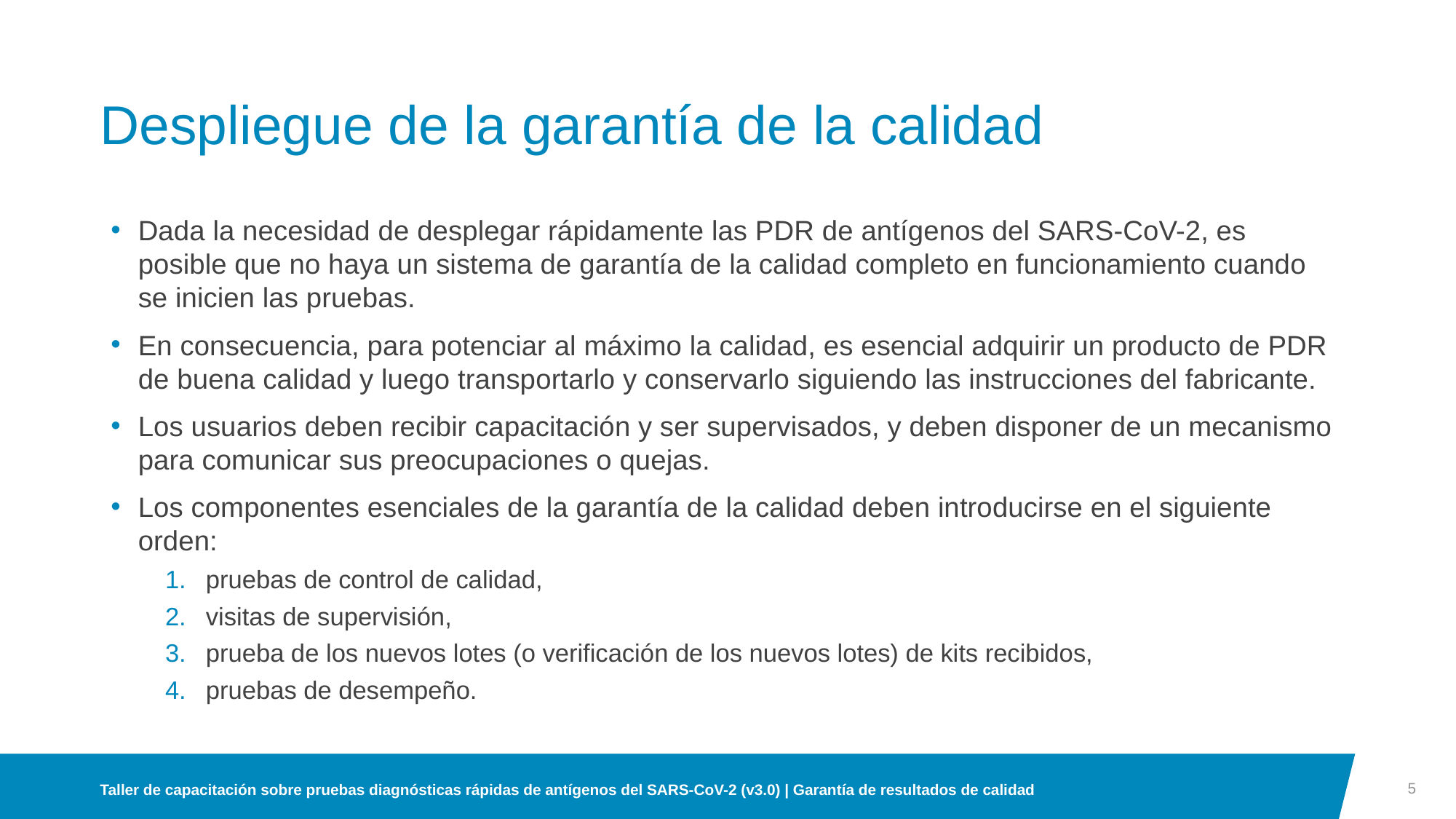

# Despliegue de la garantía de la calidad
Dada la necesidad de desplegar rápidamente las PDR de antígenos del SARS-CoV-2, es posible que no haya un sistema de garantía de la calidad completo en funcionamiento cuando se inicien las pruebas.
En consecuencia, para potenciar al máximo la calidad, es esencial adquirir un producto de PDR de buena calidad y luego transportarlo y conservarlo siguiendo las instrucciones del fabricante.
Los usuarios deben recibir capacitación y ser supervisados, y deben disponer de un mecanismo para comunicar sus preocupaciones o quejas.
Los componentes esenciales de la garantía de la calidad deben introducirse en el siguiente orden:
pruebas de control de calidad,
visitas de supervisión,
prueba de los nuevos lotes (o verificación de los nuevos lotes) de kits recibidos,
pruebas de desempeño.
5
Taller de capacitación sobre pruebas diagnósticas rápidas de antígenos del SARS-CoV-2 (v3.0) | Garantía de resultados de calidad